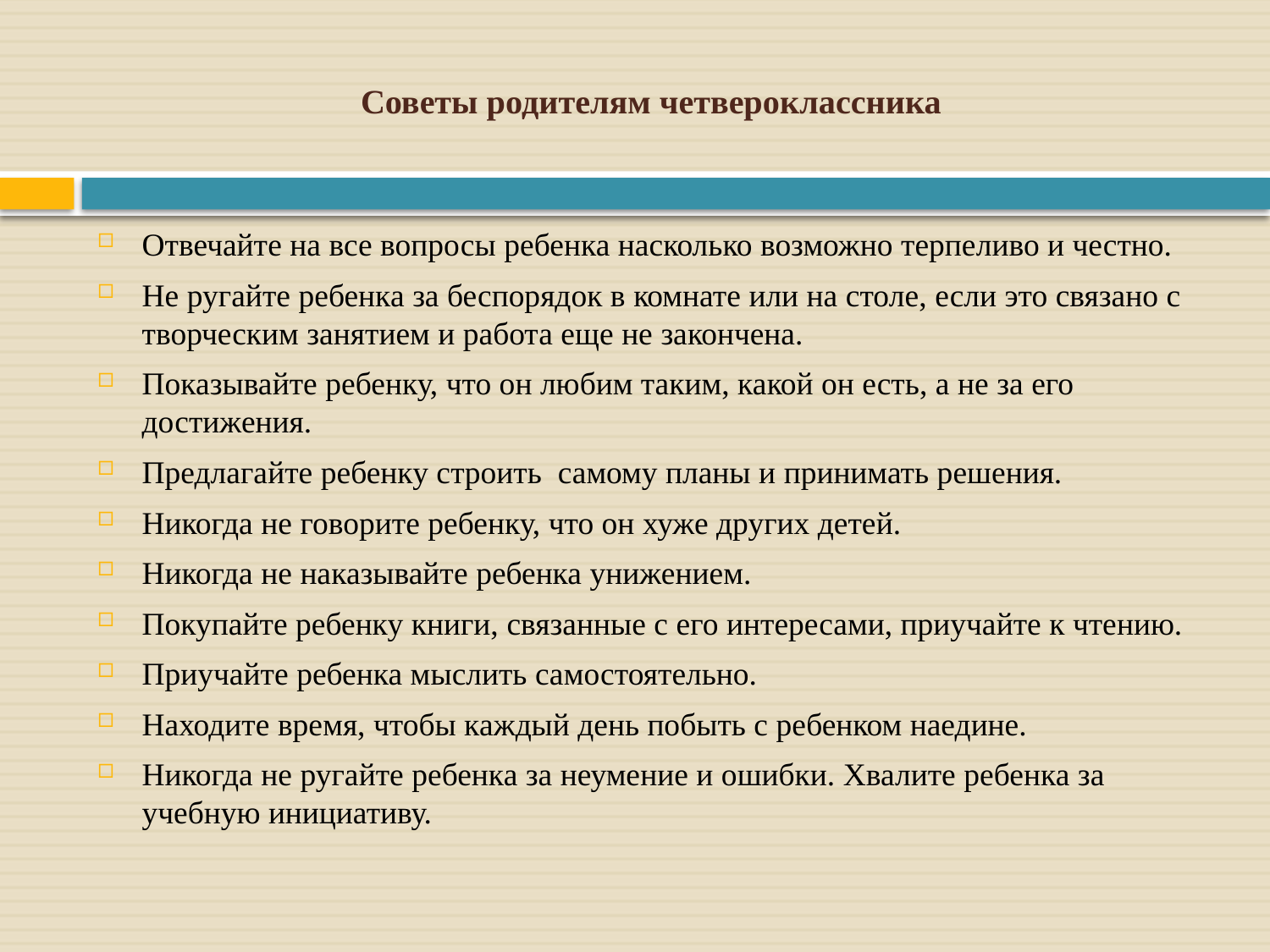

# Советы родителям четвероклассника
Отвечайте на все вопросы ребенка насколько возможно терпеливо и честно.
Не ругайте ребенка за беспорядок в комнате или на столе, если это связано с творческим занятием и работа еще не закончена.
Показывайте ребенку, что он любим таким, какой он есть, а не за его достижения.
Предлагайте ребенку строить  самому планы и принимать решения.
Никогда не говорите ребенку, что он хуже других детей.
Никогда не наказывайте ребенка унижением.
Покупайте ребенку книги, связанные с его интересами, приучайте к чтению.
Приучайте ребенка мыслить самостоятельно.
Находите время, чтобы каждый день побыть с ребенком наедине.
Никогда не ругайте ребенка за неумение и ошибки. Хвалите ребенка за учебную инициативу.